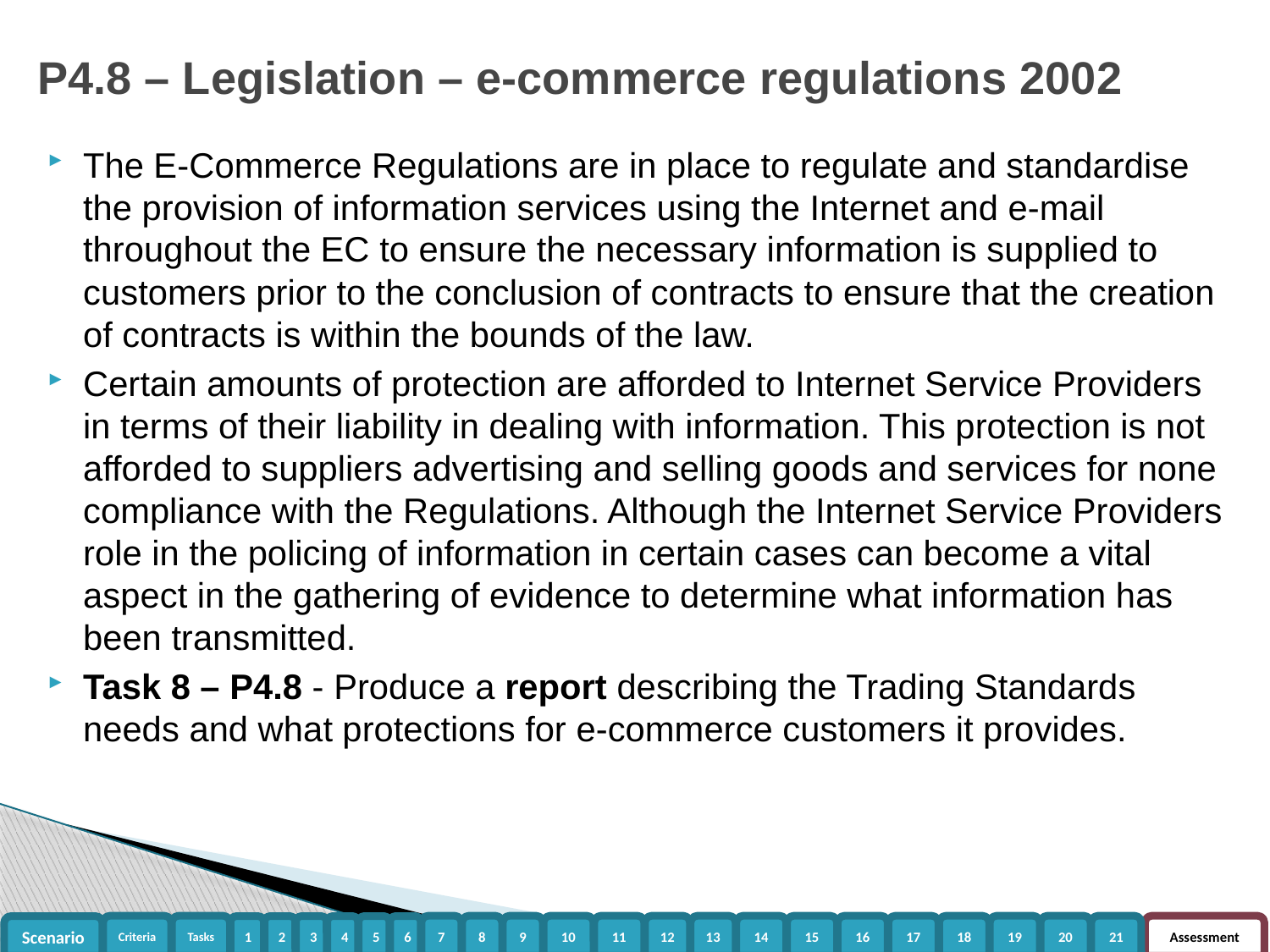

# P4.8 – Legislation – e-commerce regulations 2002
The E-Commerce Regulations are in place to regulate and standardise the provision of information services using the Internet and e-mail throughout the EC to ensure the necessary information is supplied to customers prior to the conclusion of contracts to ensure that the creation of contracts is within the bounds of the law.
Certain amounts of protection are afforded to Internet Service Providers in terms of their liability in dealing with information. This protection is not afforded to suppliers advertising and selling goods and services for none compliance with the Regulations. Although the Internet Service Providers role in the policing of information in certain cases can become a vital aspect in the gathering of evidence to determine what information has been transmitted.
Task 8 – P4.8 - Produce a report describing the Trading Standards needs and what protections for e-commerce customers it provides.